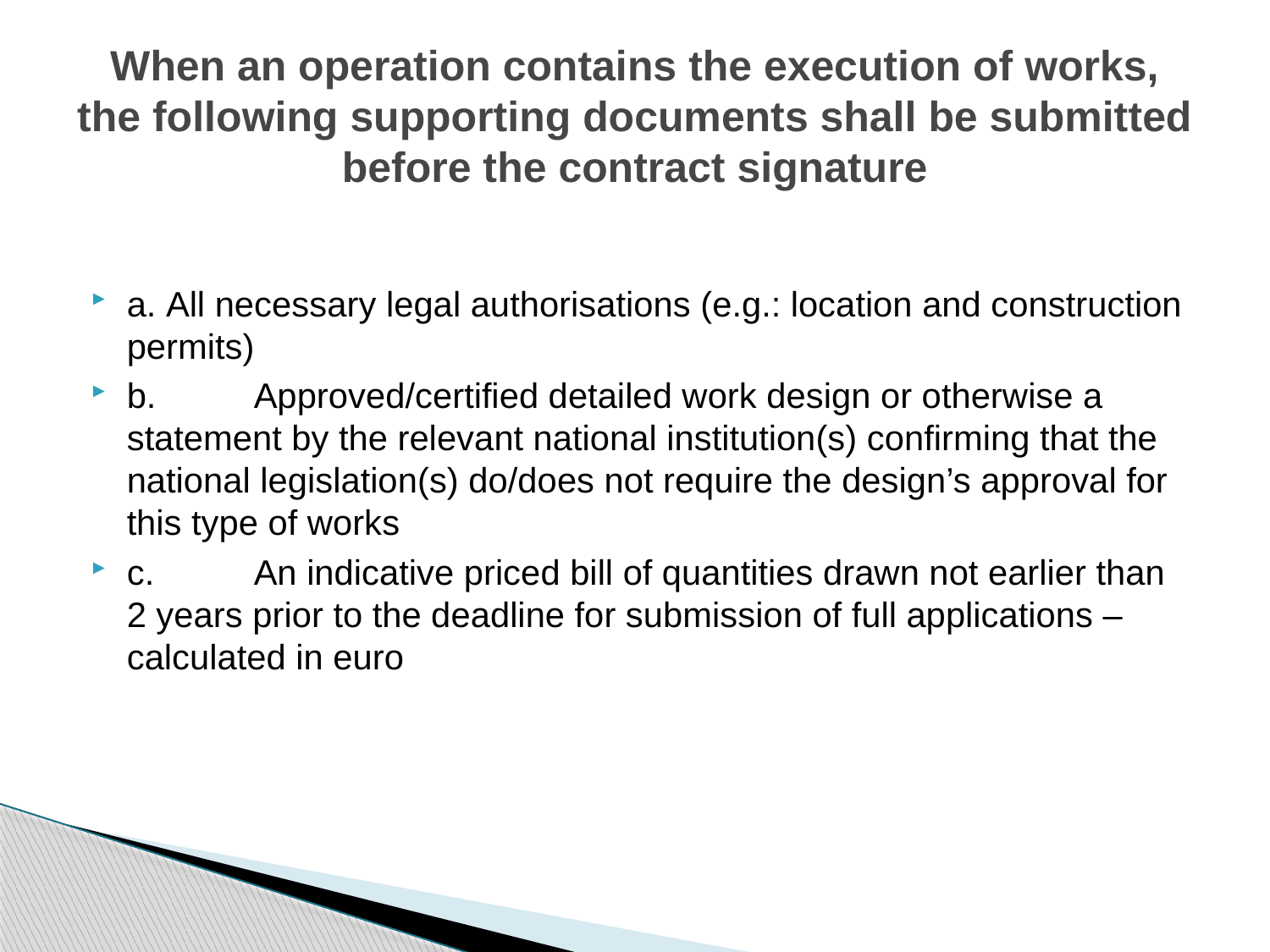

# When an operation contains the execution of works, the following supporting documents shall be submitted before the contract signature
a. All necessary legal authorisations (e.g.: location and construction permits)
b.	Approved/certified detailed work design or otherwise a statement by the relevant national institution(s) confirming that the national legislation(s) do/does not require the design’s approval for this type of works
c.	An indicative priced bill of quantities drawn not earlier than 2 years prior to the deadline for submission of full applications – calculated in euro